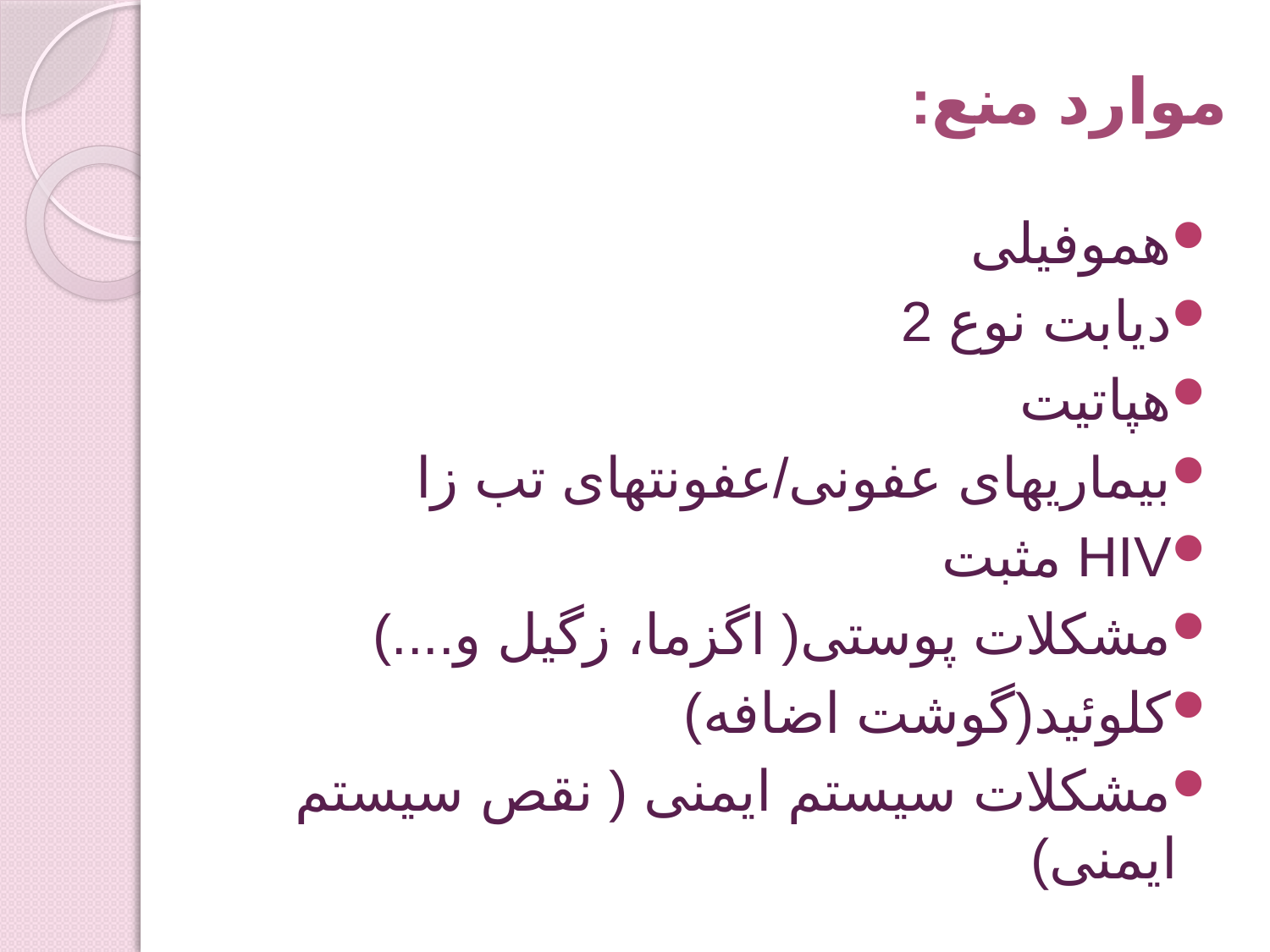

# موارد منع:
هموفیلی
دیابت نوع 2
هپاتیت
بیماریهای عفونی/عفونتهای تب زا
HIV مثبت
مشکلات پوستی( اگزما، زگیل و....)
کلوئید(گوشت اضافه)
مشکلات سیستم ایمنی ( نقص سیستم ایمنی)